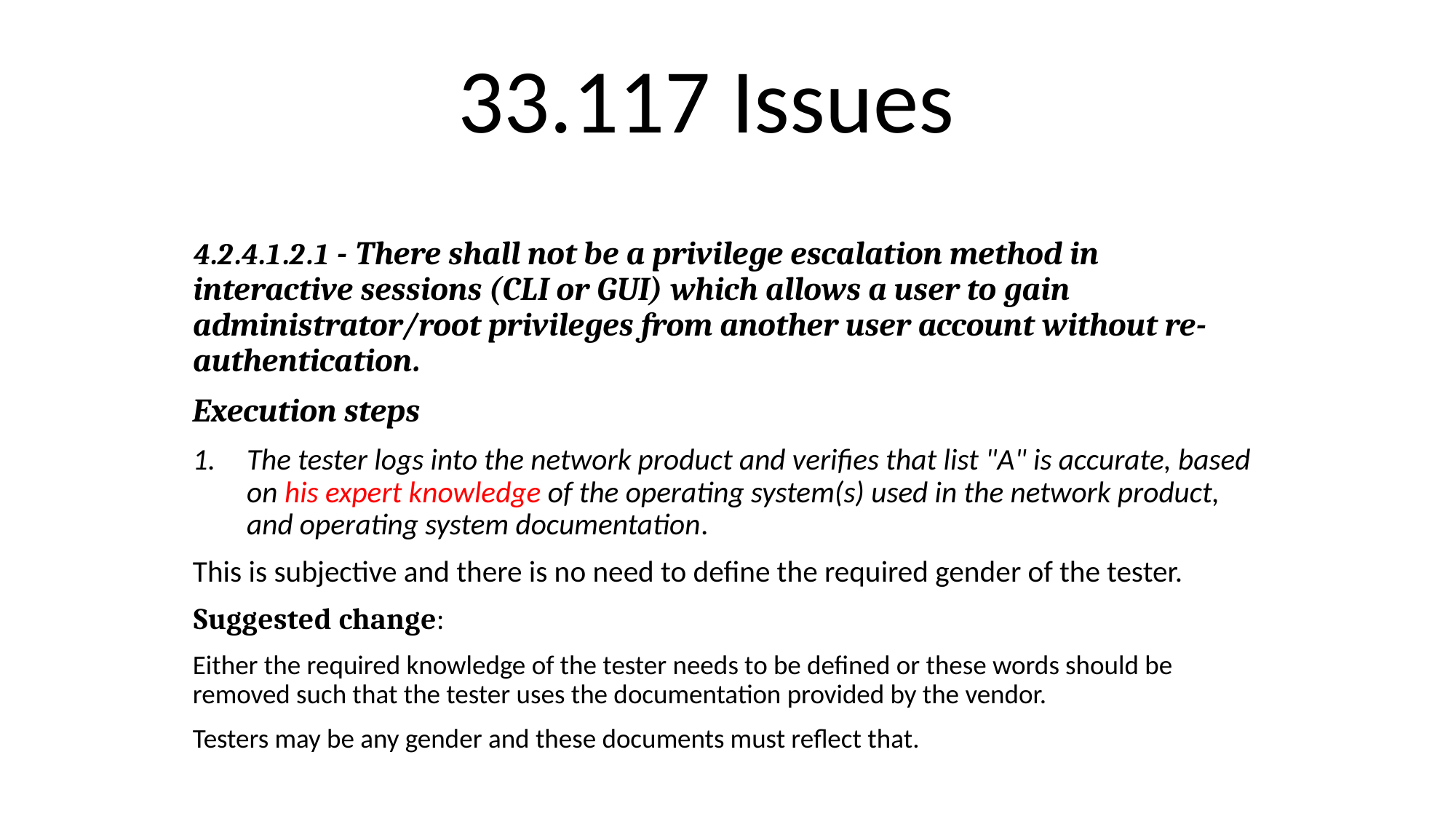

# 33.117 Issues
4.2.4.1.2.1 - There shall not be a privilege escalation method in interactive sessions (CLI or GUI) which allows a user to gain administrator/root privileges from another user account without re-authentication.
Execution steps
The tester logs into the network product and verifies that list "A" is accurate, based on his expert knowledge of the operating system(s) used in the network product, and operating system documentation.
This is subjective and there is no need to define the required gender of the tester.
Suggested change:
Either the required knowledge of the tester needs to be defined or these words should be removed such that the tester uses the documentation provided by the vendor.
Testers may be any gender and these documents must reflect that.